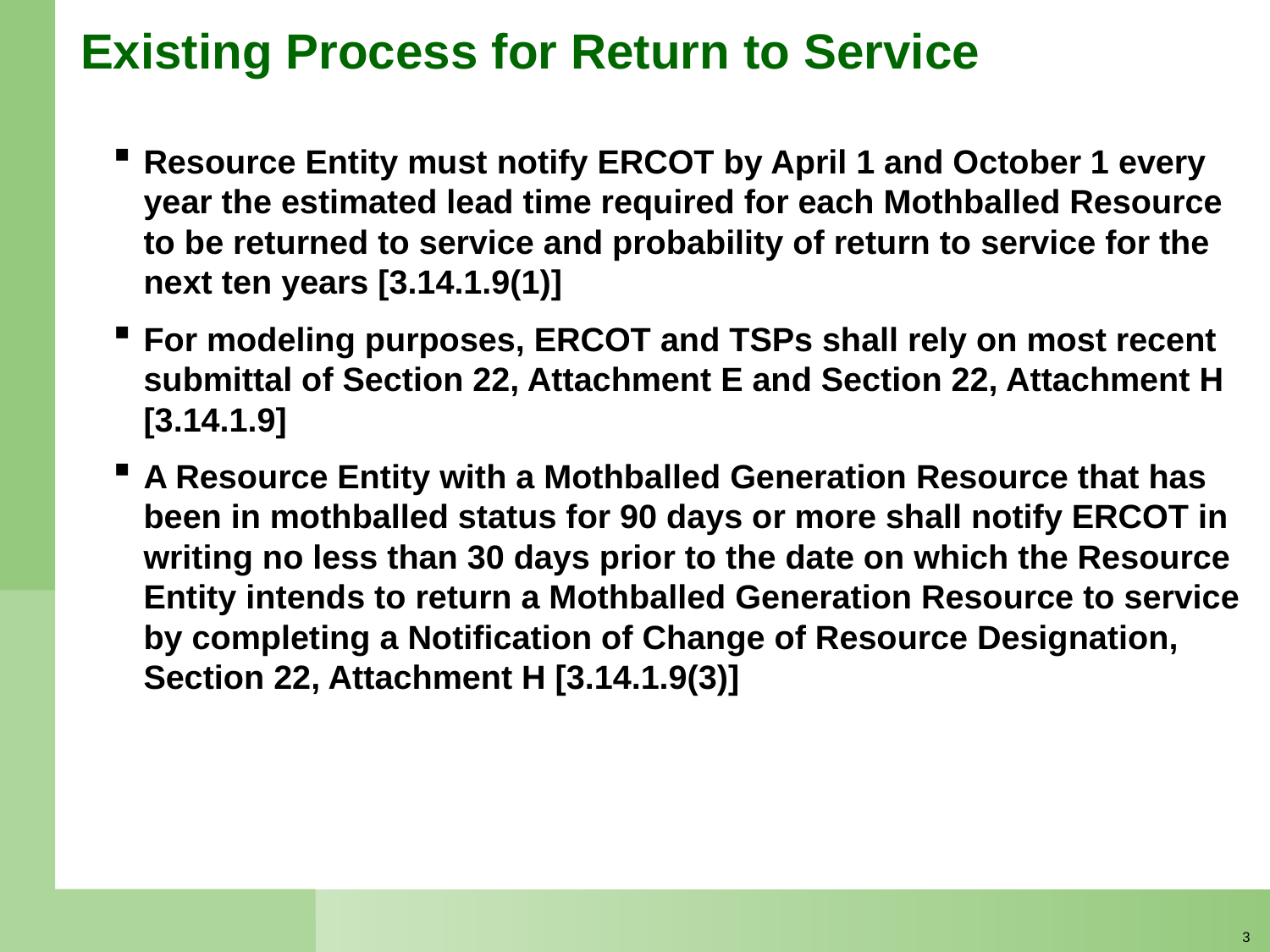

# Existing Process for Return to Service
Resource Entity must notify ERCOT by April 1 and October 1 every year the estimated lead time required for each Mothballed Resource to be returned to service and probability of return to service for the next ten years [3.14.1.9(1)]
For modeling purposes, ERCOT and TSPs shall rely on most recent submittal of Section 22, Attachment E and Section 22, Attachment H [3.14.1.9]
A Resource Entity with a Mothballed Generation Resource that has been in mothballed status for 90 days or more shall notify ERCOT in writing no less than 30 days prior to the date on which the Resource Entity intends to return a Mothballed Generation Resource to service by completing a Notification of Change of Resource Designation, Section 22, Attachment H [3.14.1.9(3)]

3